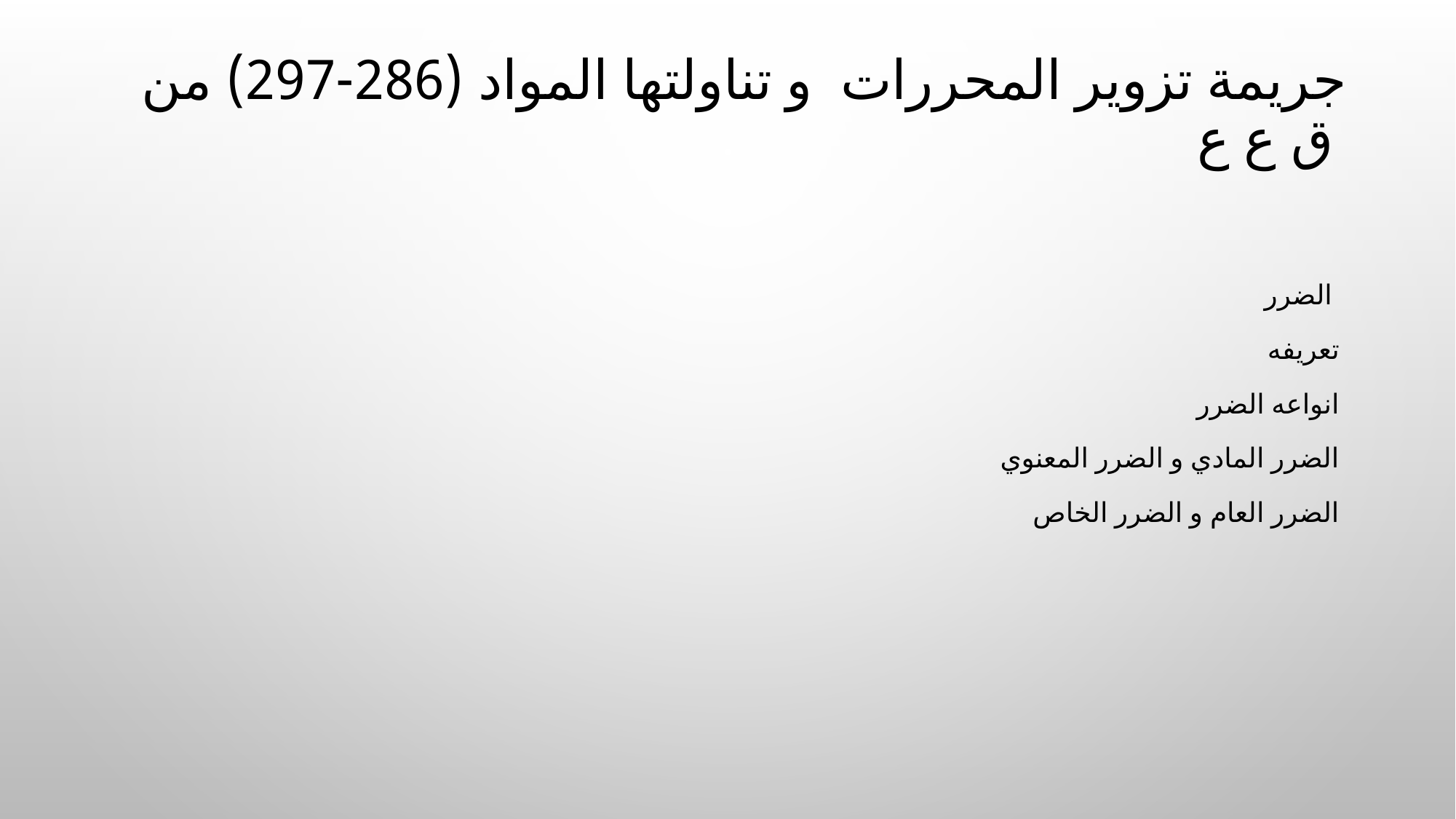

# جريمة تزوير المحررات  و تناولتها المواد (286-297) من ق ع ع
الضرر
تعريفه
انواعه الضرر
الضرر المادي و الضرر المعنوي
الضرر العام و الضرر الخاص